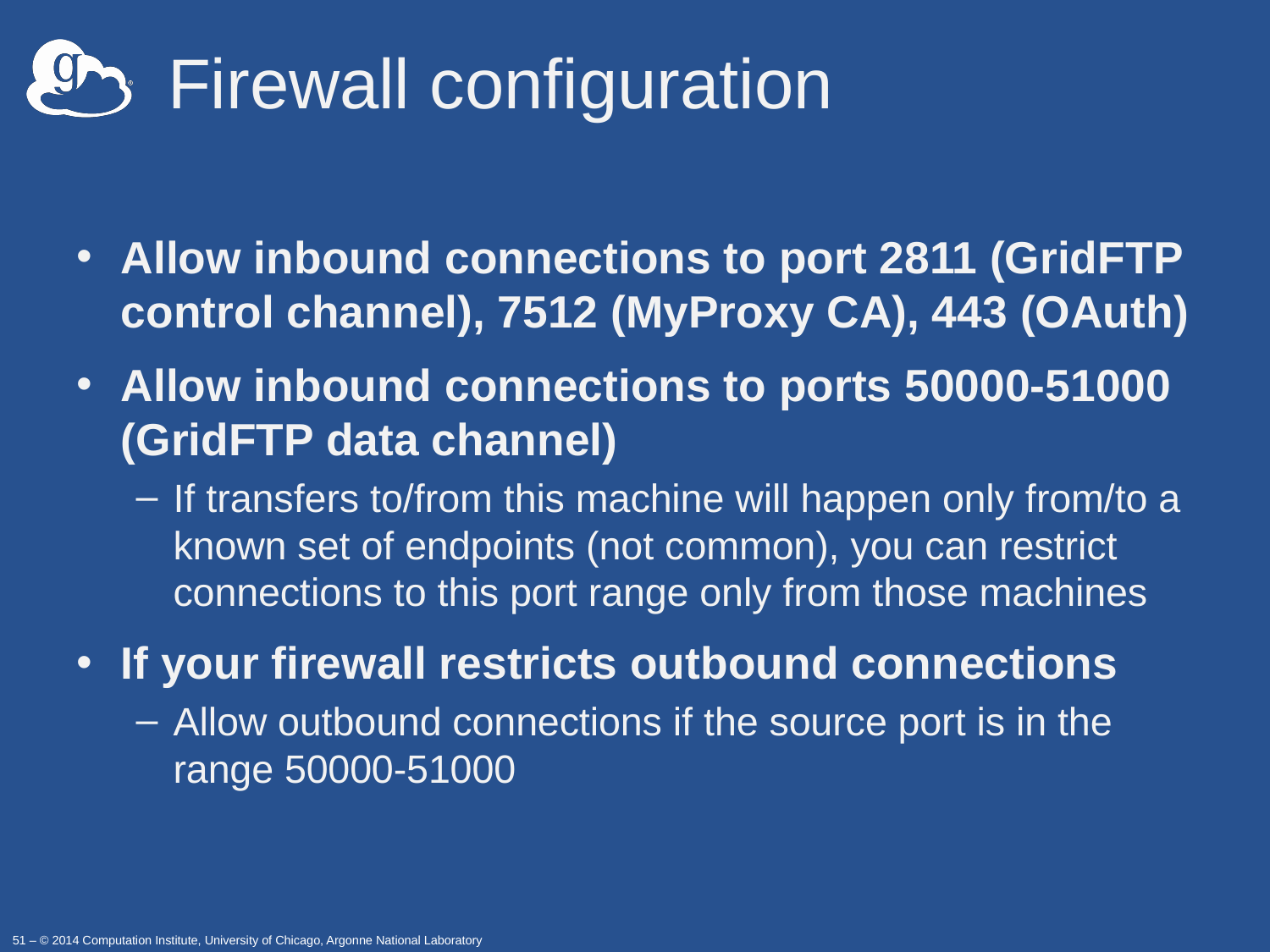

# Firewall configuration
Allow inbound connections to port 2811 (GridFTP control channel), 7512 (MyProxy CA), 443 (OAuth)
Allow inbound connections to ports 50000-51000 (GridFTP data channel)
If transfers to/from this machine will happen only from/to a known set of endpoints (not common), you can restrict connections to this port range only from those machines
If your firewall restricts outbound connections
Allow outbound connections if the source port is in the range 50000-51000

51 – © 2014 Computation Institute, University of Chicago, Argonne National Laboratory